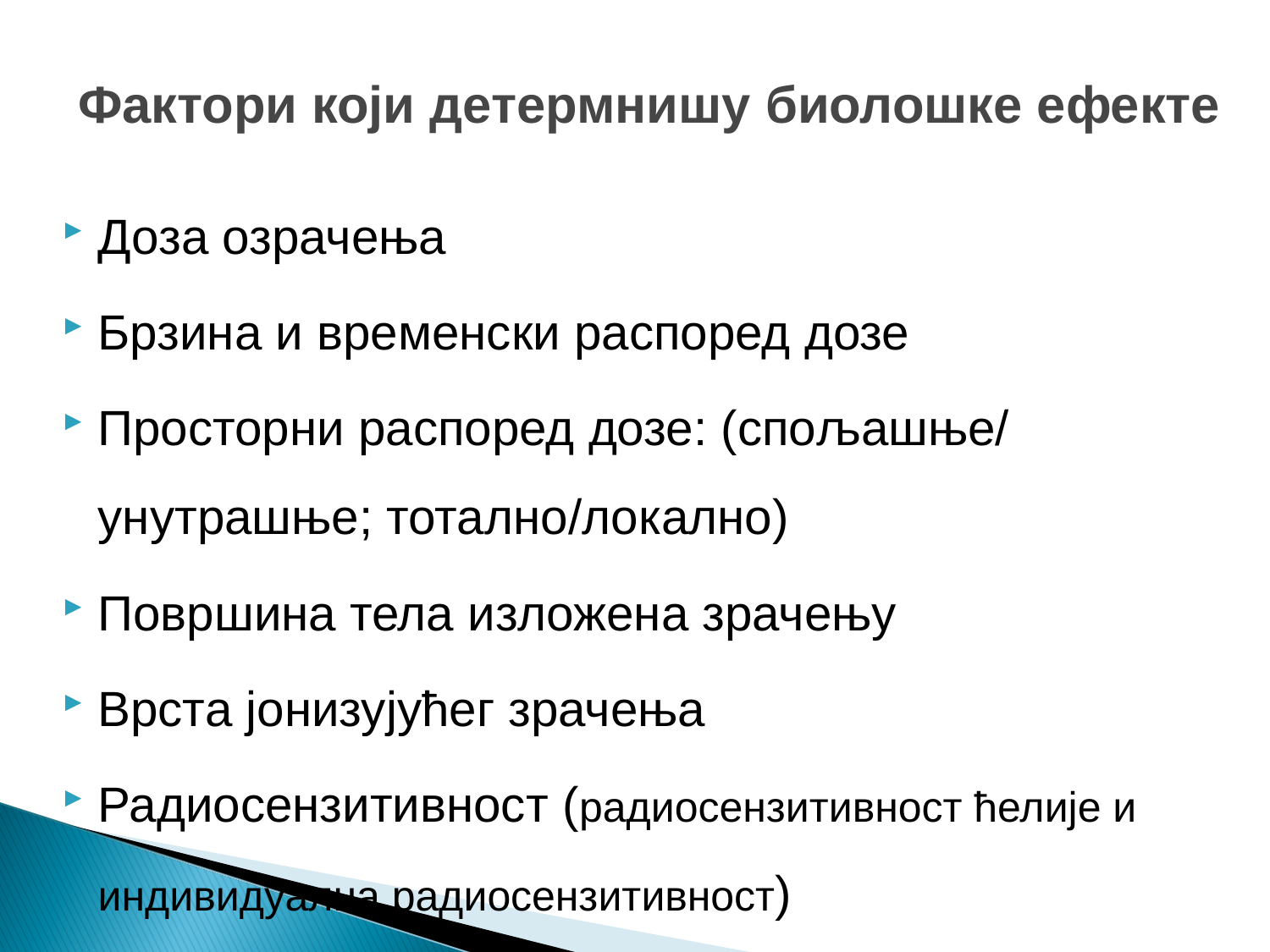

# Фактори који детермнишу биолошке ефекте
Доза озрачења
Брзина и временски распоред дозе
Просторни распоред дозе: (спољашње/ унутрашње; тотално/локално)
Површина тела изложена зрачењу
Врста јонизујућег зрачења
Радиосензитивност (радиосензитивност ћелије и индивидуална радиосензитивност)